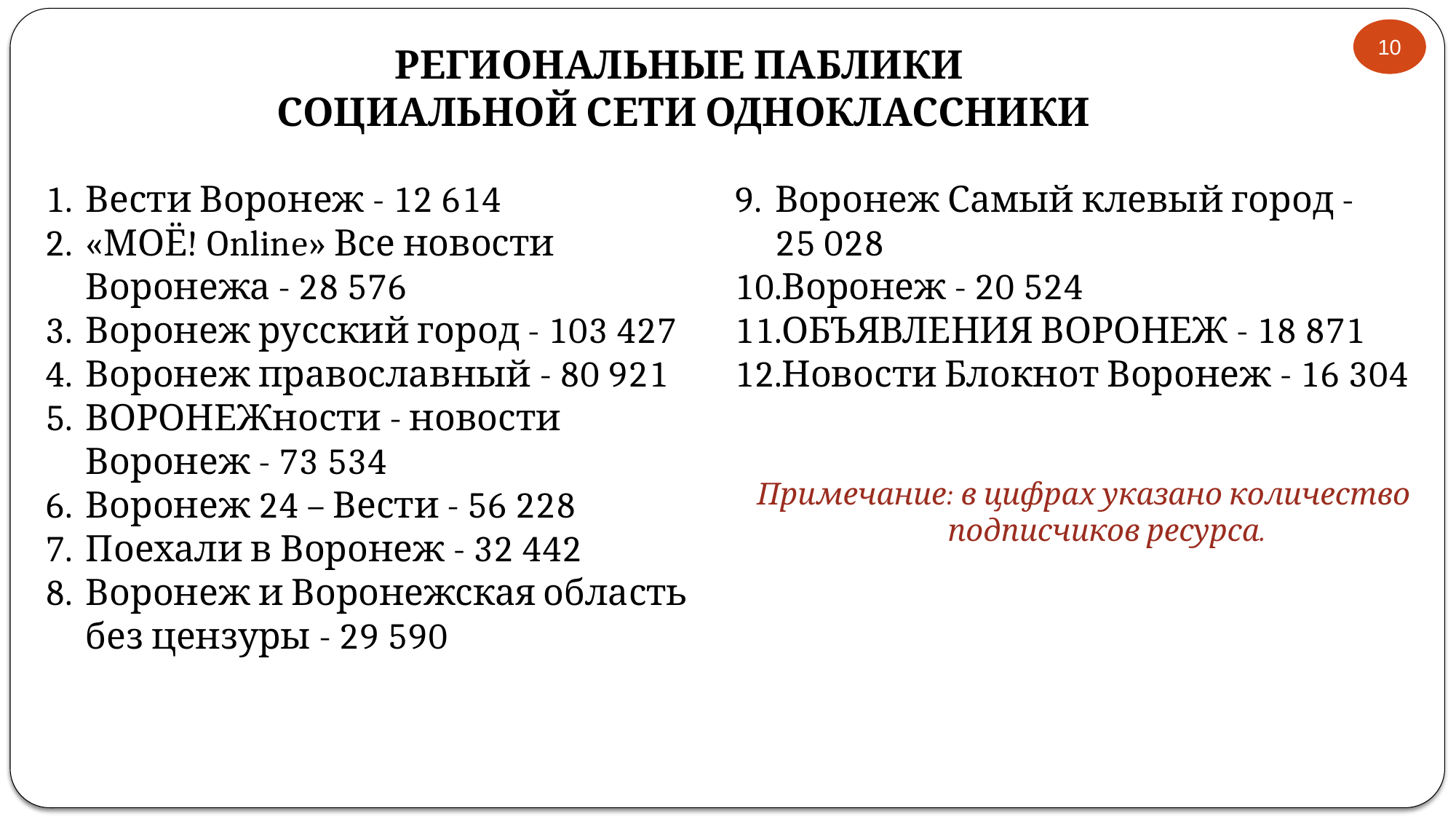

10
РЕГИОНАЛЬНЫЕ ПАБЛИКИ
СОЦИАЛЬНОЙ СЕТИ ОДНОКЛАССНИКИ
Вести Воронеж - 12 614
«МОЁ! Online» Все новости Воронежа - 28 576
Воронеж русский город - 103 427
Воронеж православный - 80 921
ВОРОНЕЖности - новости Воронеж - 73 534
Воронеж 24 – Вести - 56 228
Поехали в Воронеж - 32 442
Воронеж и Воронежская область без цензуры - 29 590
Воронеж Самый клевый город - 25 028
Воронеж - 20 524
ОБЪЯВЛЕНИЯ ВОРОНЕЖ - 18 871
Новости Блокнот Воронеж - 16 304

Примечание: в цифрах указано количество подписчиков ресурса.